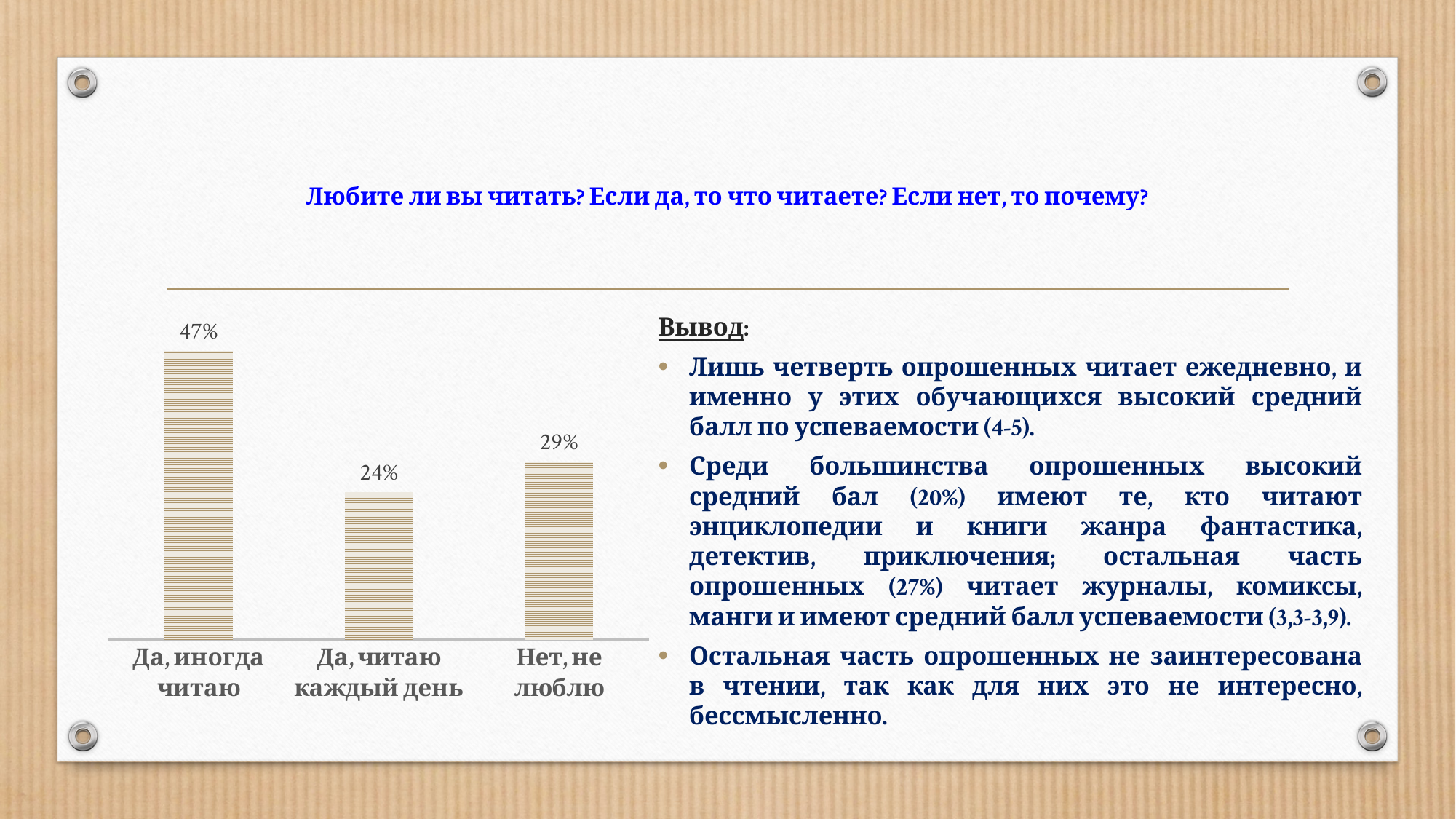

# Любите ли вы читать? Если да, то что читаете? Если нет, то почему?
Вывод:
Лишь четверть опрошенных читает ежедневно, и именно у этих обучающихся высокий средний балл по успеваемости (4-5).
Среди большинства опрошенных высокий средний бал (20%) имеют те, кто читают энциклопедии и книги жанра фантастика, детектив, приключения; остальная часть опрошенных (27%) читает журналы, комиксы, манги и имеют средний балл успеваемости (3,3-3,9).
Остальная часть опрошенных не заинтересована в чтении, так как для них это не интересно, бессмысленно.

### Chart

| Category | Столбец1 |
|---|---|
| Да, иногда читаю | 0.4700000000000001 |
| Да, читаю каждый день | 0.24000000000000007 |
| Нет, не люблю | 0.29000000000000015 |